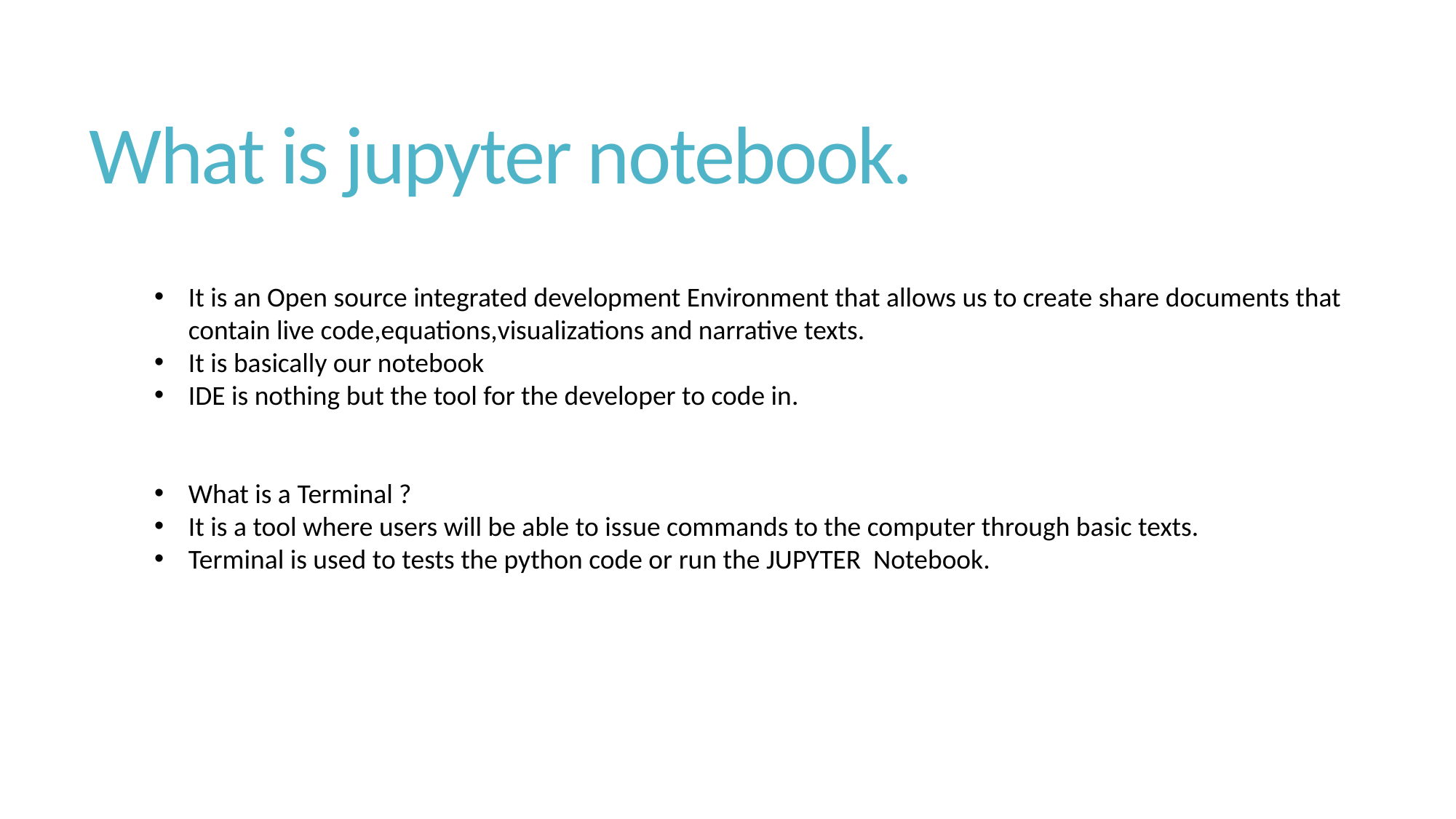

# What is jupyter notebook.

It is an Open source integrated development Environment that allows us to create share documents that contain live code,equations,visualizations and narrative texts.
It is basically our notebook
IDE is nothing but the tool for the developer to code in.

What is a Terminal ?
It is a tool where users will be able to issue commands to the computer through basic texts.
Terminal is used to tests the python code or run the JUPYTER  Notebook.